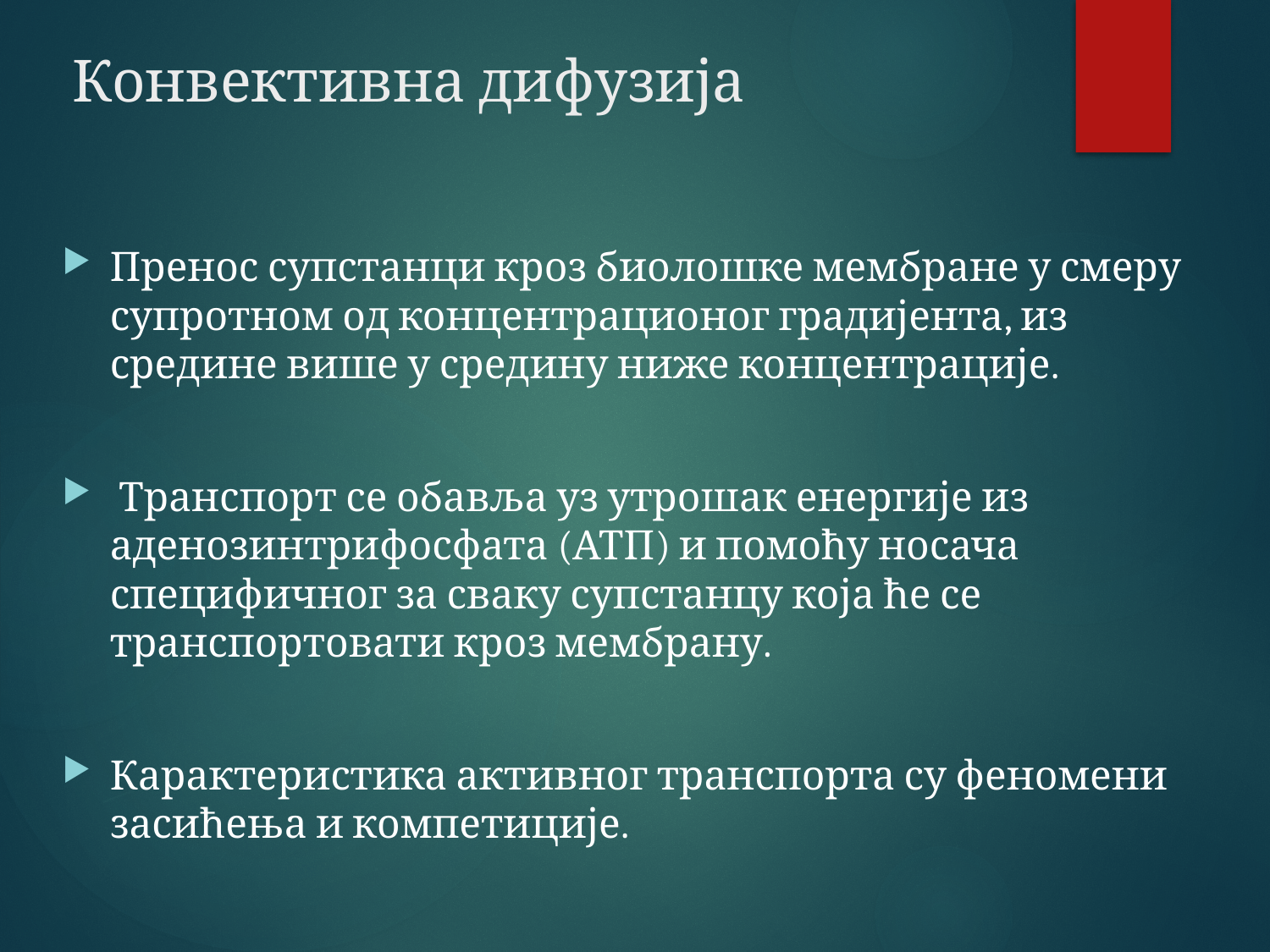

Конвективна дифузија

Пренос супстанци кроз биолошке мембране у смеру супротном од концентрационог градијента, из средине више у средину ниже концентрације.

 Транспорт се обавља уз утрошак енергије из аденозинтрифосфата (АТП) и помоћу носача специфичног за сваку супстанцу која ће се транспортовати кроз мембрану.

Карактеристика активног транспорта су феномени засићења и компетиције.